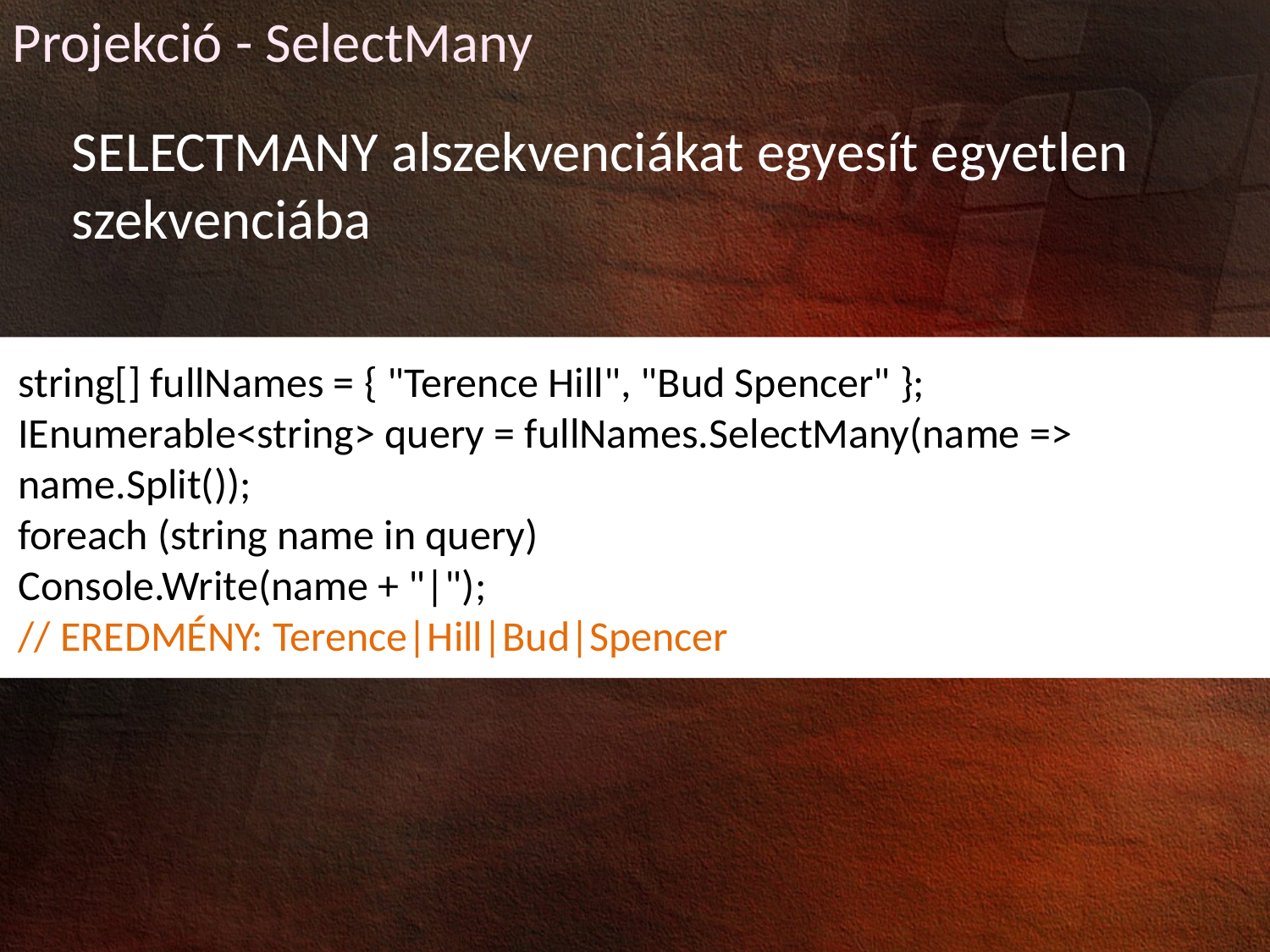

Projekció - SelectMany
SELECTMANY alszekvenciákat egyesít egyetlen szekvenciába

string[] fullNames = { "Terence Hill", "Bud Spencer" };
IEnumerable<string> query = fullNames.SelectMany(name => name.Split());
foreach (string name in query)
Console.Write(name + "|");
// EREDMÉNY: Terence|Hill|Bud|Spencer